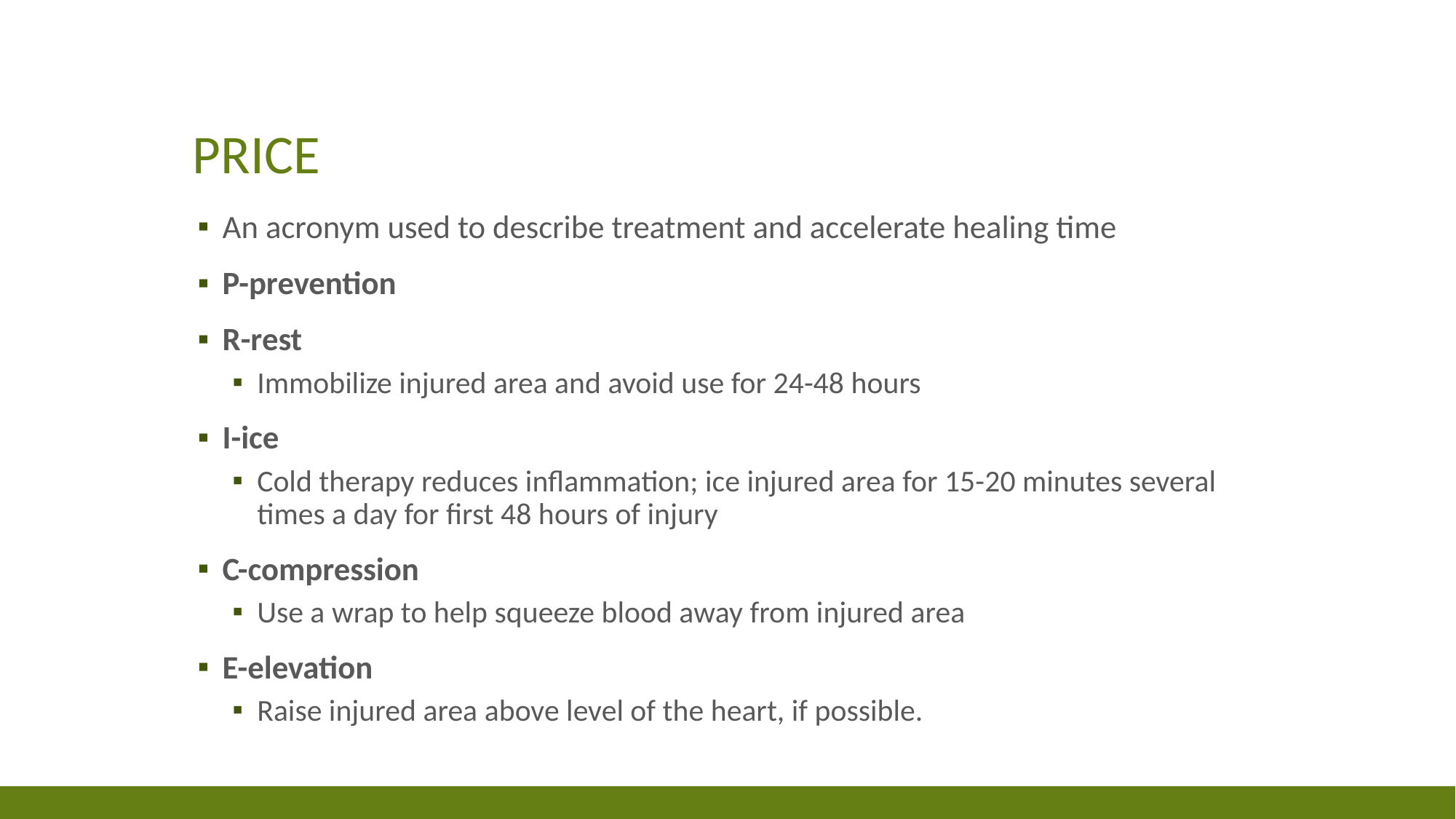

# Price
An acronym used to describe treatment and accelerate healing time
P-prevention
R-rest
Immobilize injured area and avoid use for 24-48 hours
I-ice
Cold therapy reduces inflammation; ice injured area for 15-20 minutes several times a day for first 48 hours of injury
C-compression
Use a wrap to help squeeze blood away from injured area
E-elevation
Raise injured area above level of the heart, if possible.